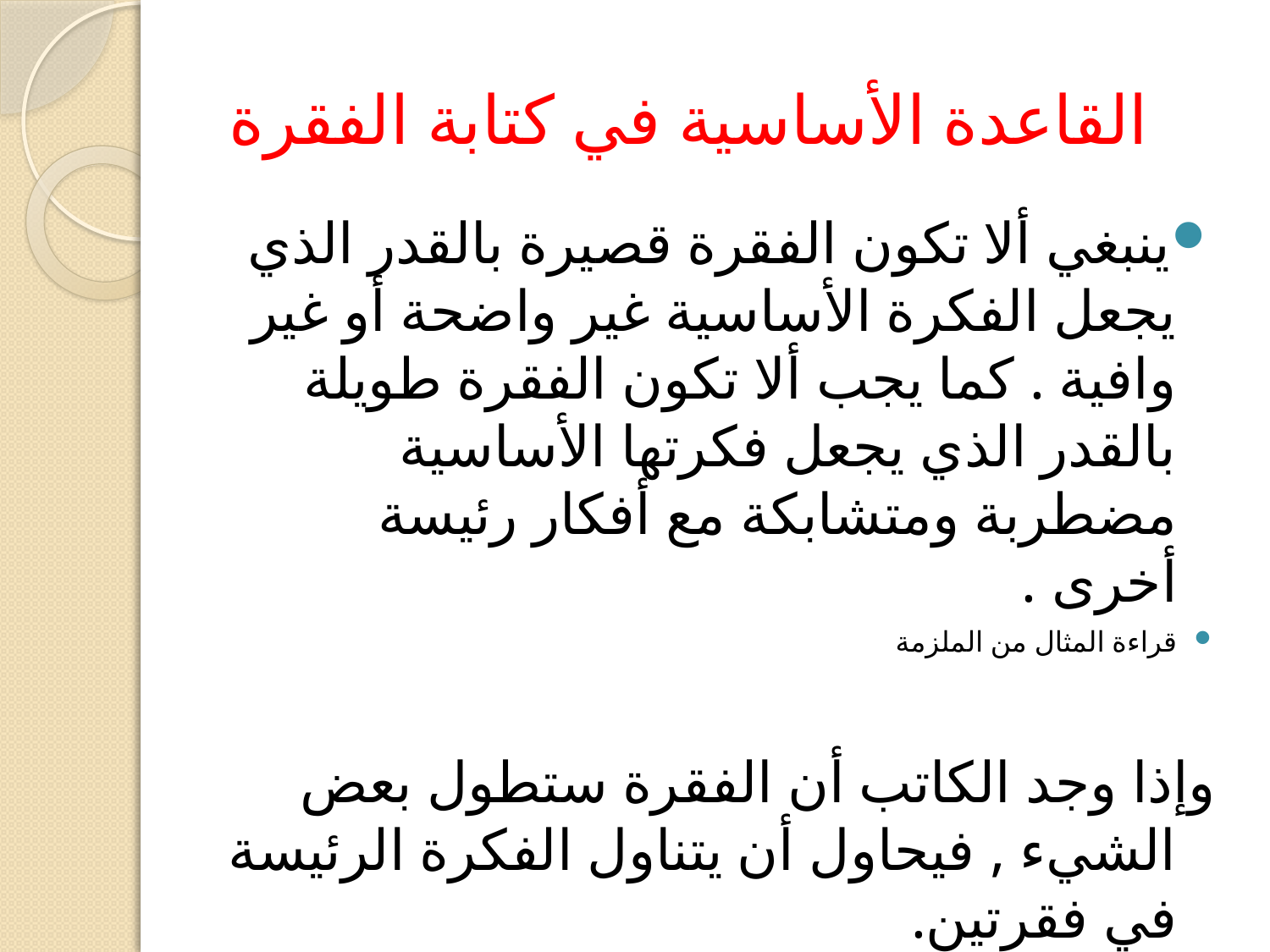

# القاعدة الأساسية في كتابة الفقرة
ينبغي ألا تكون الفقرة قصيرة بالقدر الذي يجعل الفكرة الأساسية غير واضحة أو غير وافية . كما يجب ألا تكون الفقرة طويلة بالقدر الذي يجعل فكرتها الأساسية مضطربة ومتشابكة مع أفكار رئيسة أخرى .
قراءة المثال من الملزمة

وإذا وجد الكاتب أن الفقرة ستطول بعض الشيء , فيحاول أن يتناول الفكرة الرئيسة في فقرتين.